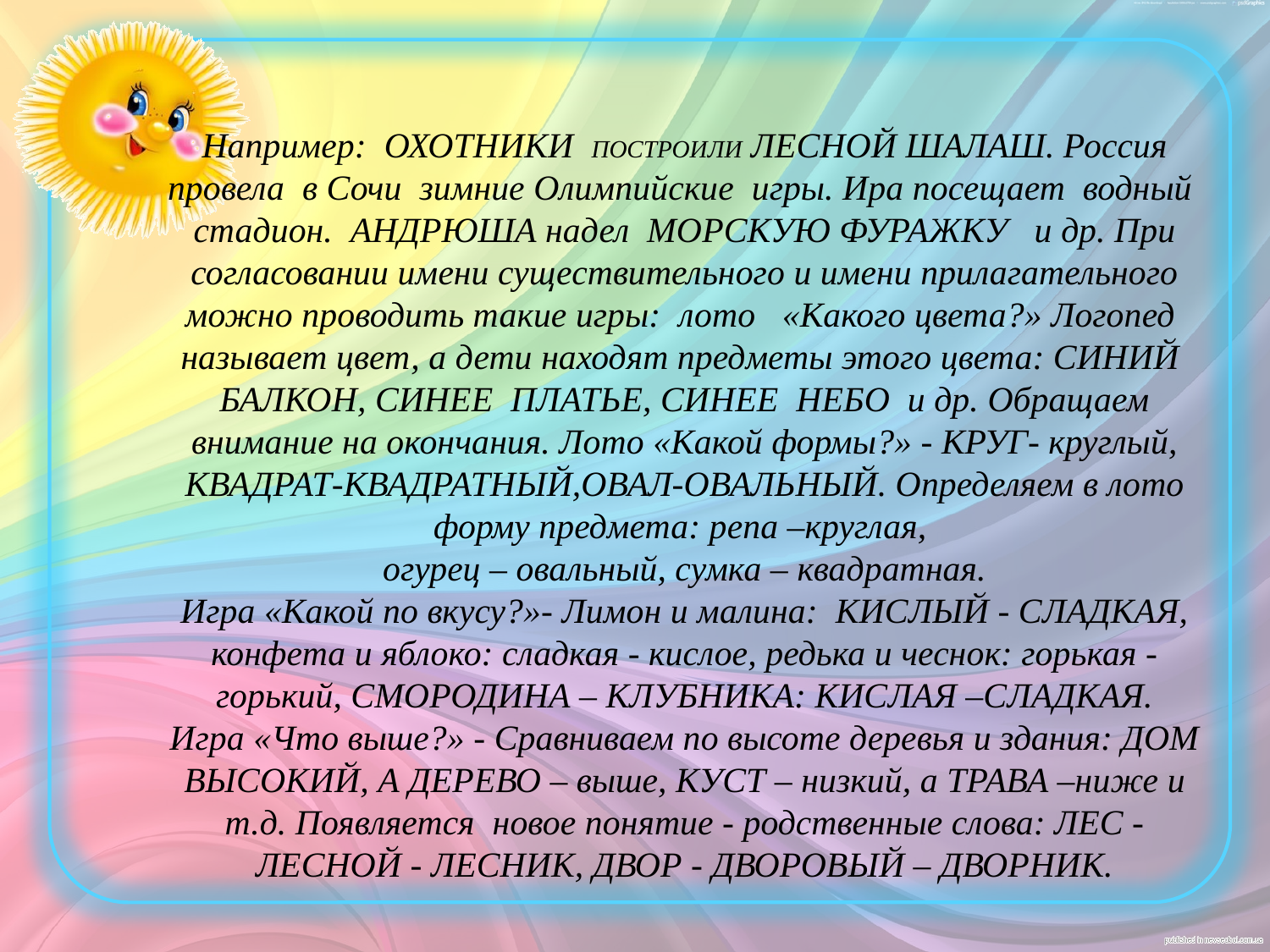

# Например:  ОХОТНИКИ  ПОСТРОИЛИ ЛЕСНОЙ ШАЛАШ. Россия провела  в Сочи  зимние Олимпийские  игры. Ира посещает  водный  стадион.  АНДРЮША надел  МОРСКУЮ ФУРАЖКУ   и др. При согласовании имени существительного и имени прилагательного можно проводить такие игры:  лото   «Какого цвета?» Логопед  называет цвет, а дети находят предметы этого цвета: СИНИЙ  БАЛКОН, СИНЕЕ  ПЛАТЬЕ, СИНЕЕ  НЕБО  и др. Обращаем внимание на окончания. Лото «Какой формы?» - КРУГ- круглый, КВАДРАТ-КВАДРАТНЫЙ,ОВАЛ-ОВАЛЬНЫЙ. Определяем в лото форму предмета: репа –круглая, огурец – овальный, сумка – квадратная. Игра «Какой по вкусу?»- Лимон и малина:  КИСЛЫЙ - СЛАДКАЯ, конфета и яблоко: сладкая - кислое, редька и чеснок: горькая - горький, СМОРОДИНА – КЛУБНИКА: КИСЛАЯ –СЛАДКАЯ. Игра «Что выше?» - Сравниваем по высоте деревья и здания: ДОМ ВЫСОКИЙ, А ДЕРЕВО – выше, КУСТ – низкий, а ТРАВА –ниже и т.д. Появляется  новое понятие - родственные слова: ЛЕС - ЛЕСНОЙ - ЛЕСНИК, ДВОР - ДВОРОВЫЙ – ДВОРНИК.